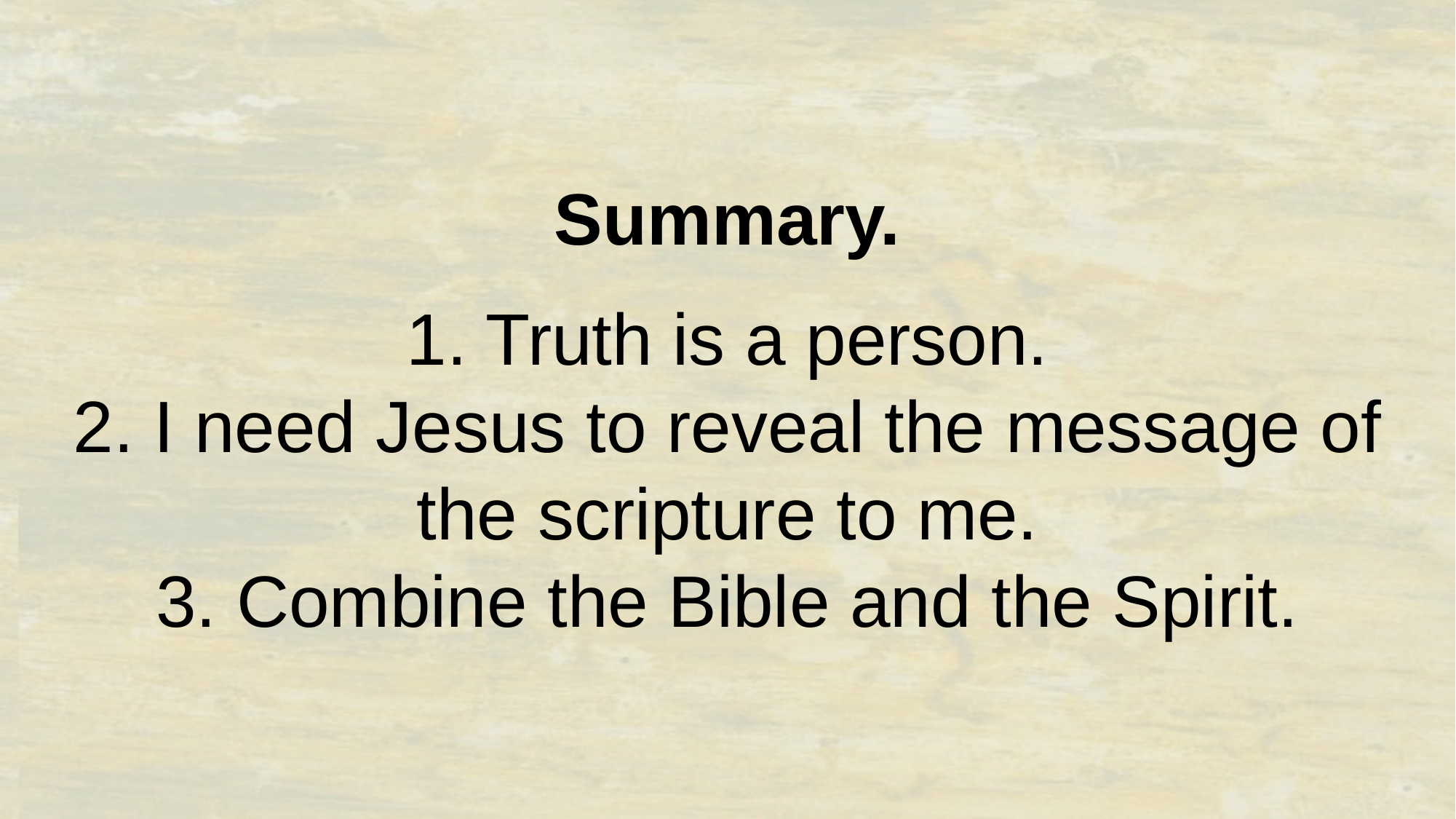

Summary.

1. Truth is a person.
2. I need Jesus to reveal the message of the scripture to me.
3. Combine the Bible and the Spirit.